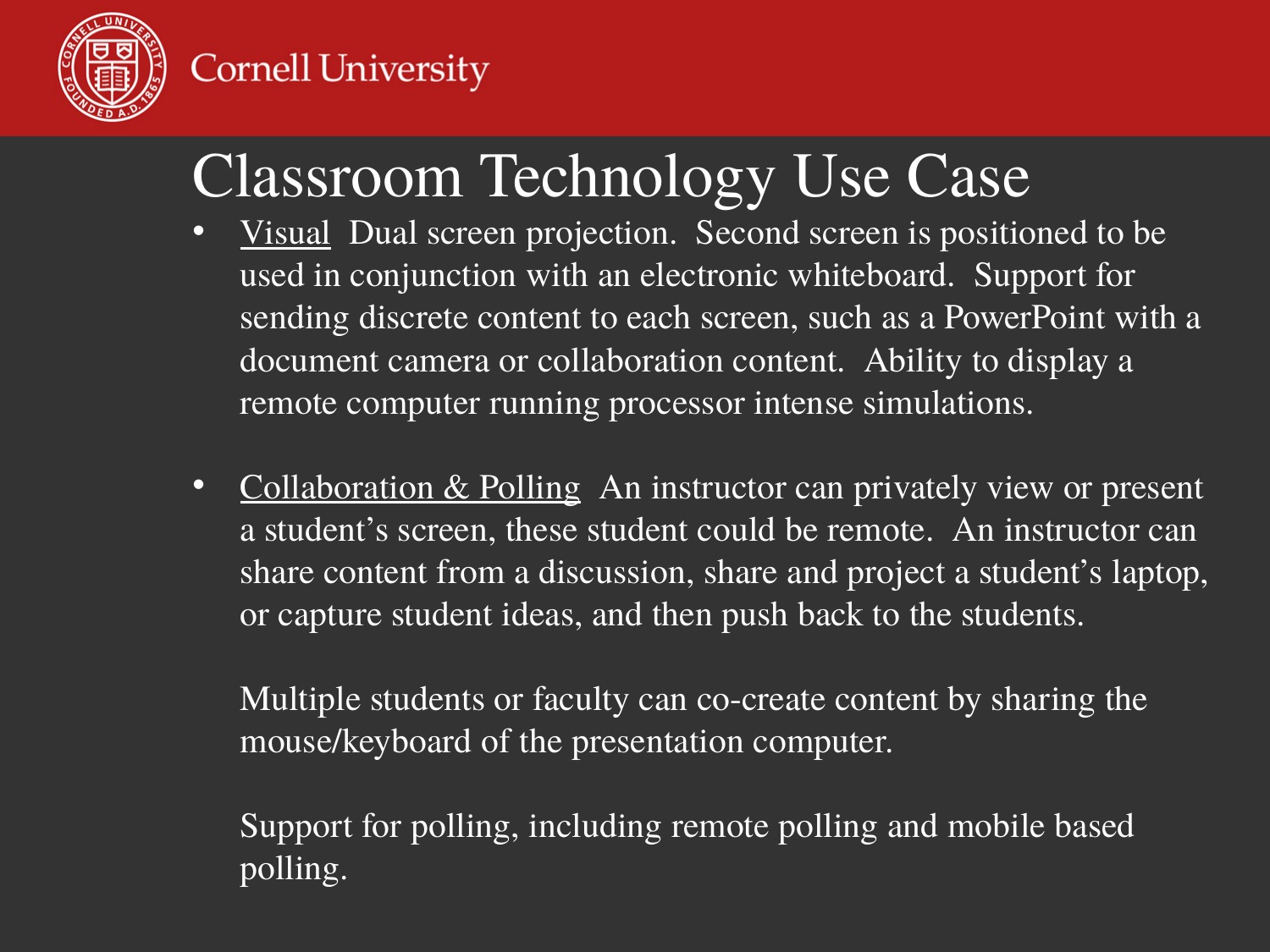

Classroom Technology Use Case
Visual  Dual screen projection.  Second screen is positioned to be used in conjunction with an electronic whiteboard.  Support for sending discrete content to each screen, such as a PowerPoint with a document camera or collaboration content.  Ability to display a remote computer running processor intense simulations.

Collaboration & Polling  An instructor can privately view or present a student’s screen, these student could be remote.  An instructor can share content from a discussion, share and project a student’s laptop, or capture student ideas, and then push back to the students.
Multiple students or faculty can co-create content by sharing the mouse/keyboard of the presentation computer.
Support for polling, including remote polling and mobile based polling.